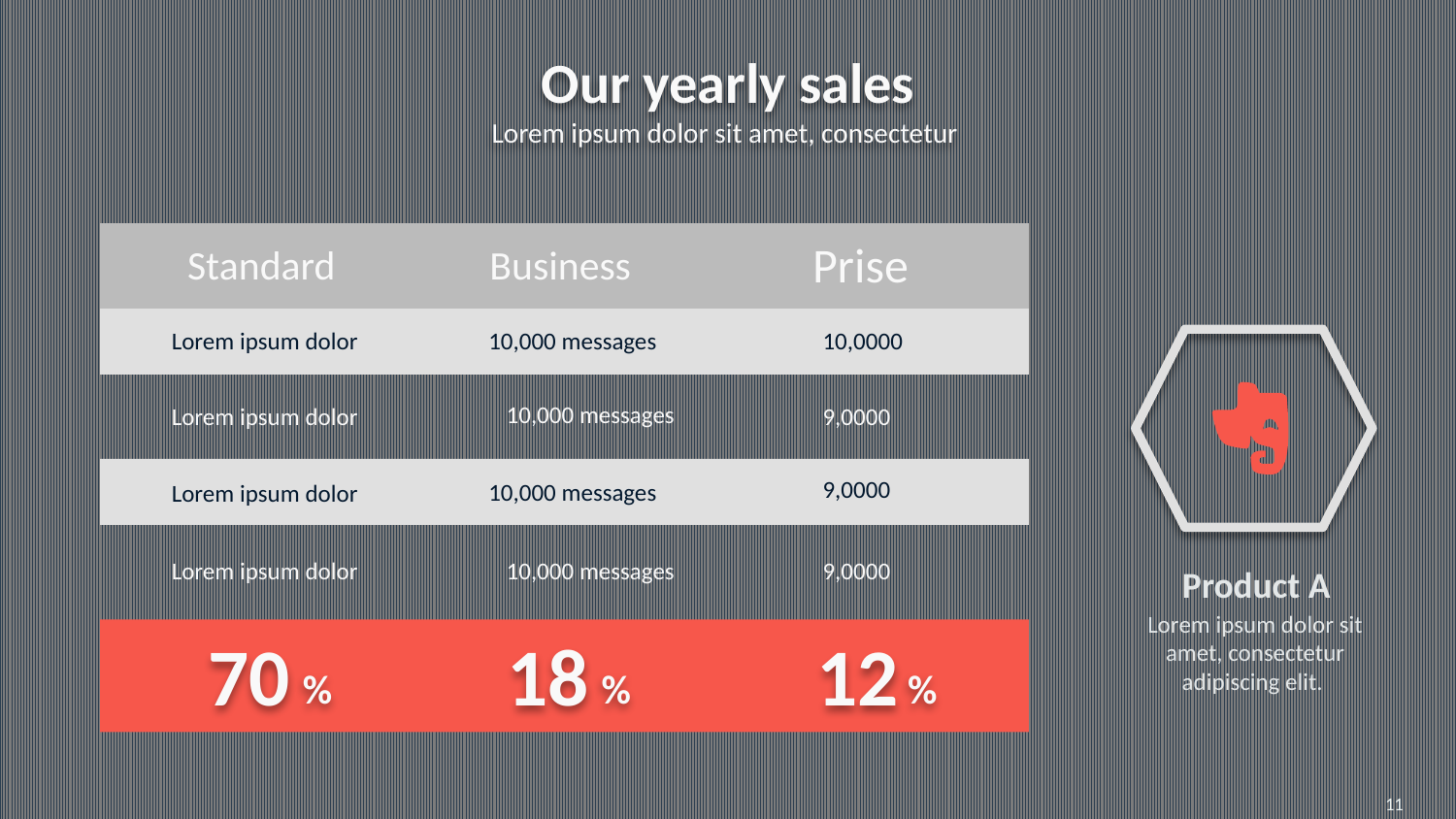

Our yearly sales
Lorem ipsum dolor sit amet, consectetur
Standard
Business
Prise

Lorem ipsum dolor
Lorem ipsum dolor
Lorem ipsum dolor
Lorem ipsum dolor
10,000 messages
10,000 messages
10,000 messages
10,000 messages
10,0000
9,0000
9,0000
9,0000

Product A
Lorem ipsum dolor sit amet, consectetur adipiscing elit.
70
%
18
%
12
%